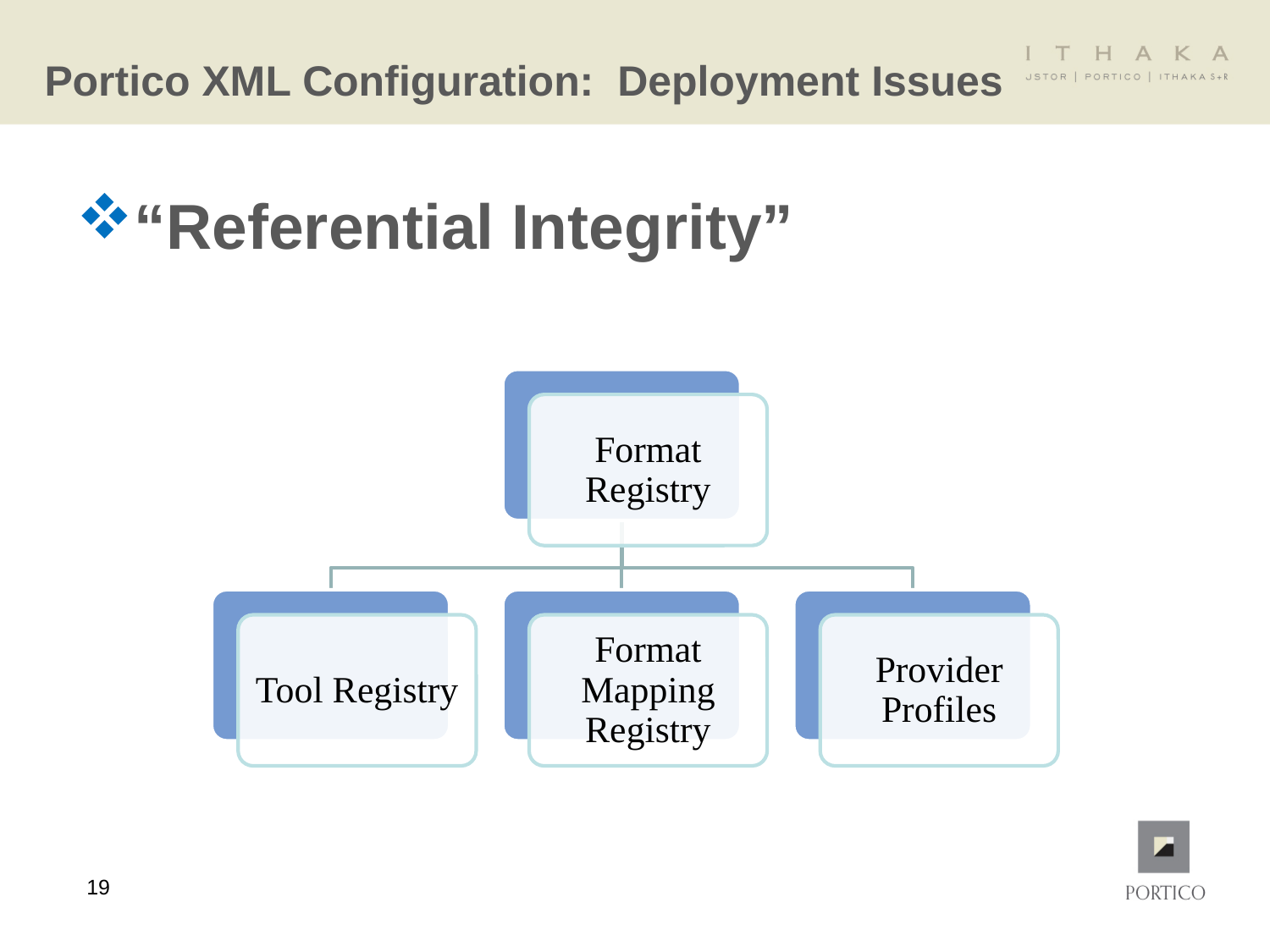

# Portico XML Configuration:  Deployment Issues
“Referential Integrity”
Format Registry
Tool Registry
Format Mapping Registry
Provider Profiles
19